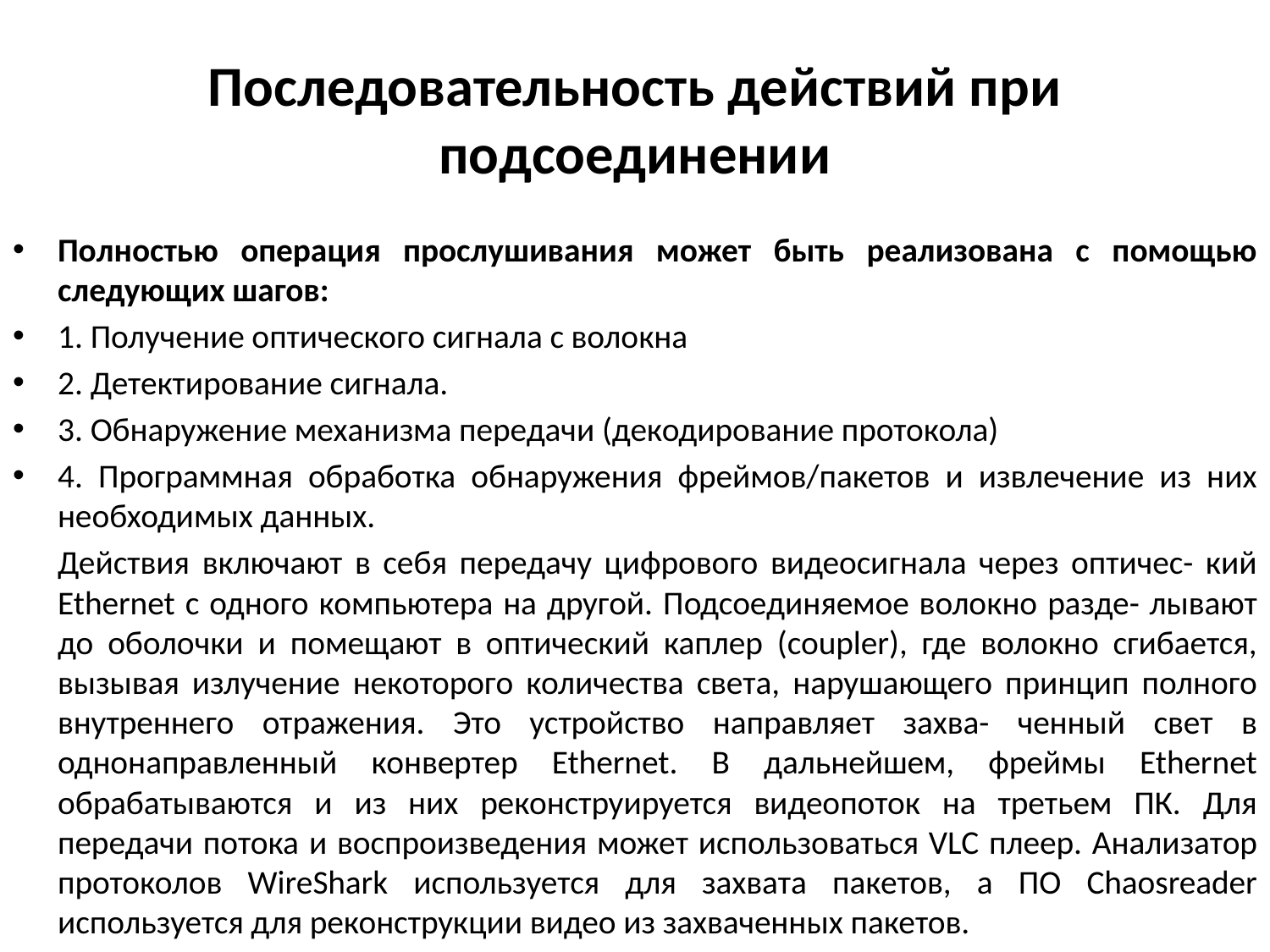

# Последовательность действий при подсоединении
Полностью операция прослушивания может быть реализована с помощью следующих шагов:
1. Получение оптического сигнала с волокна
2. Детектирование сигнала.
3. Обнаружение механизма передачи (декодирование протокола)
4. Программная обработка обнаружения фреймов/пакетов и извлечение из них необходимых данных.
	Действия включают в себя передачу цифрового видеосигнала через оптичес- кий Ethernet с одного компьютера на другой. Подсоединяемое волокно разде- лывают до оболочки и помещают в оптический каплер (coupler), где волокно сгибается, вызывая излучение некоторого количества света, нарушающего принцип полного внутреннего отражения. Это устройство направляет захва- ченный свет в однонаправленный конвертер Ethernet. В дальнейшем, фреймы Ethernet обрабатываются и из них реконструируется видеопоток на третьем ПК. Для передачи потока и воспроизведения может использоваться VLC плеер. Анализатор протоколов WireShark используется для захвата пакетов, а ПО Chaosreader используется для реконструкции видео из захваченных пакетов.